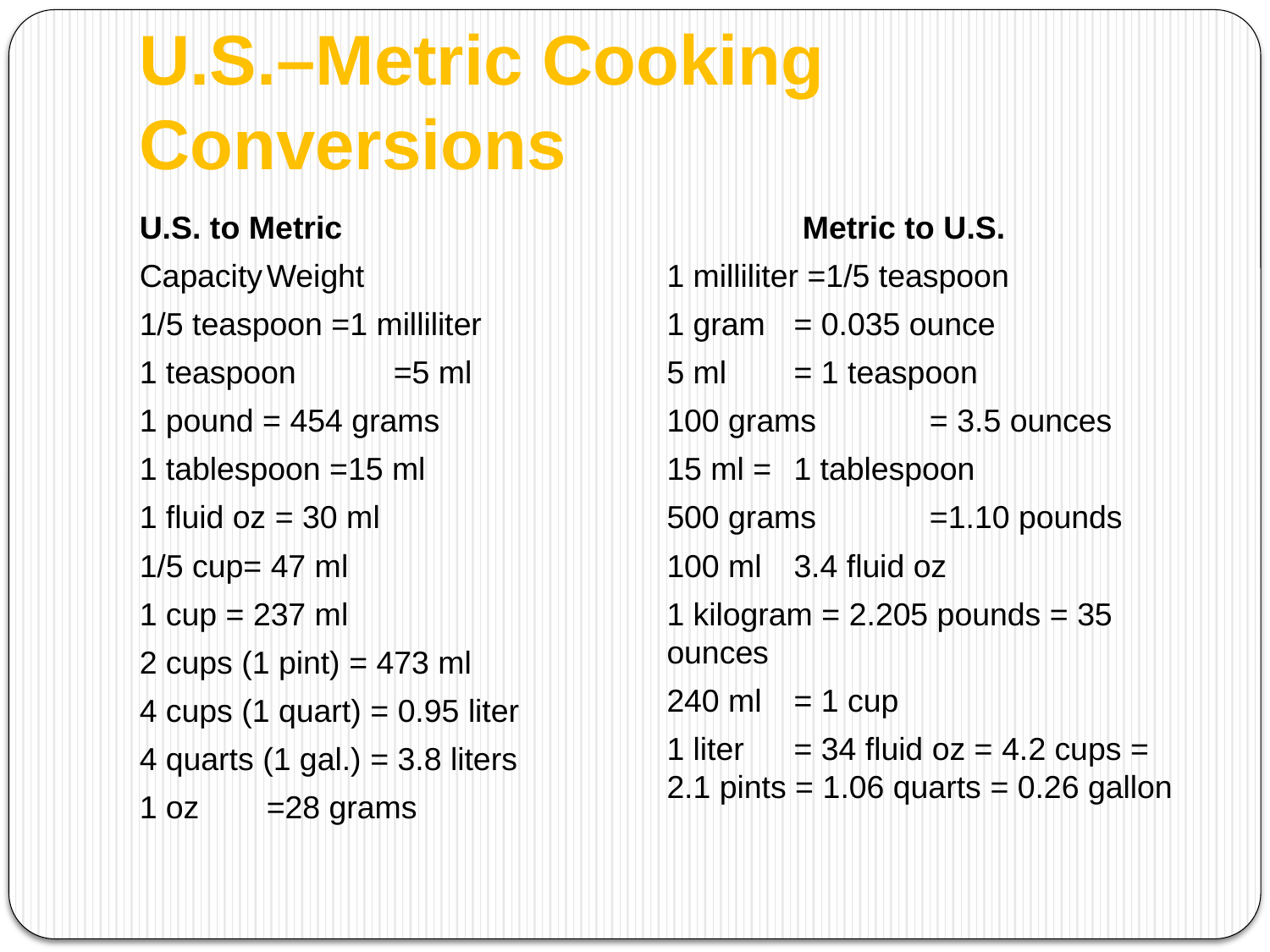

# U.S.–Metric Cooking Conversions
U.S. to Metric
Capacity	Weight
1/5 teaspoon =1 milliliter
1 teaspoon	=5 ml
1 pound = 454 grams
1 tablespoon =15 ml
1 fluid oz = 30 ml
1/5 cup= 47 ml
1 cup = 237 ml
2 cups (1 pint) = 473 ml
4 cups (1 quart) = 0.95 liter
4 quarts (1 gal.) = 3.8 liters
1 oz	=28 grams
	 Metric to U.S.
1 milliliter =1/5 teaspoon
1 gram	= 0.035 ounce
5 ml	= 1 teaspoon
100 grams	 = 3.5 ounces
15 ml =	1 tablespoon
500 grams	 =1.10 pounds
100 ml	3.4 fluid oz
1 kilogram = 2.205 pounds = 35 ounces
240 ml	= 1 cup
1 liter	= 34 fluid oz = 4.2 cups = 2.1 pints = 1.06 quarts = 0.26 gallon